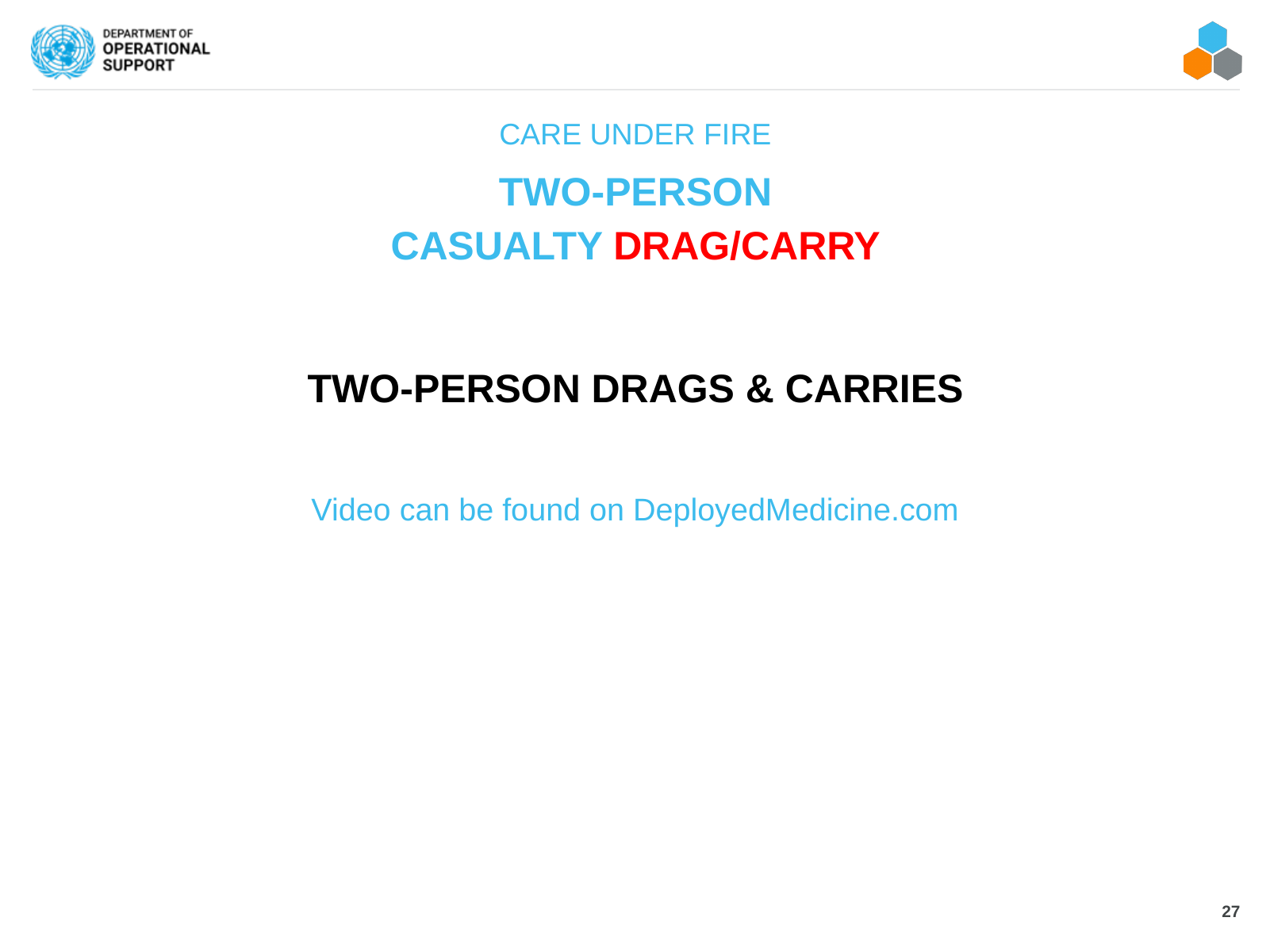

CARE UNDER FIRE
#
TWO-PERSON
CASUALTY DRAG/CARRY
TWO-PERSON DRAGS & CARRIES

Video can be found on DeployedMedicine.com